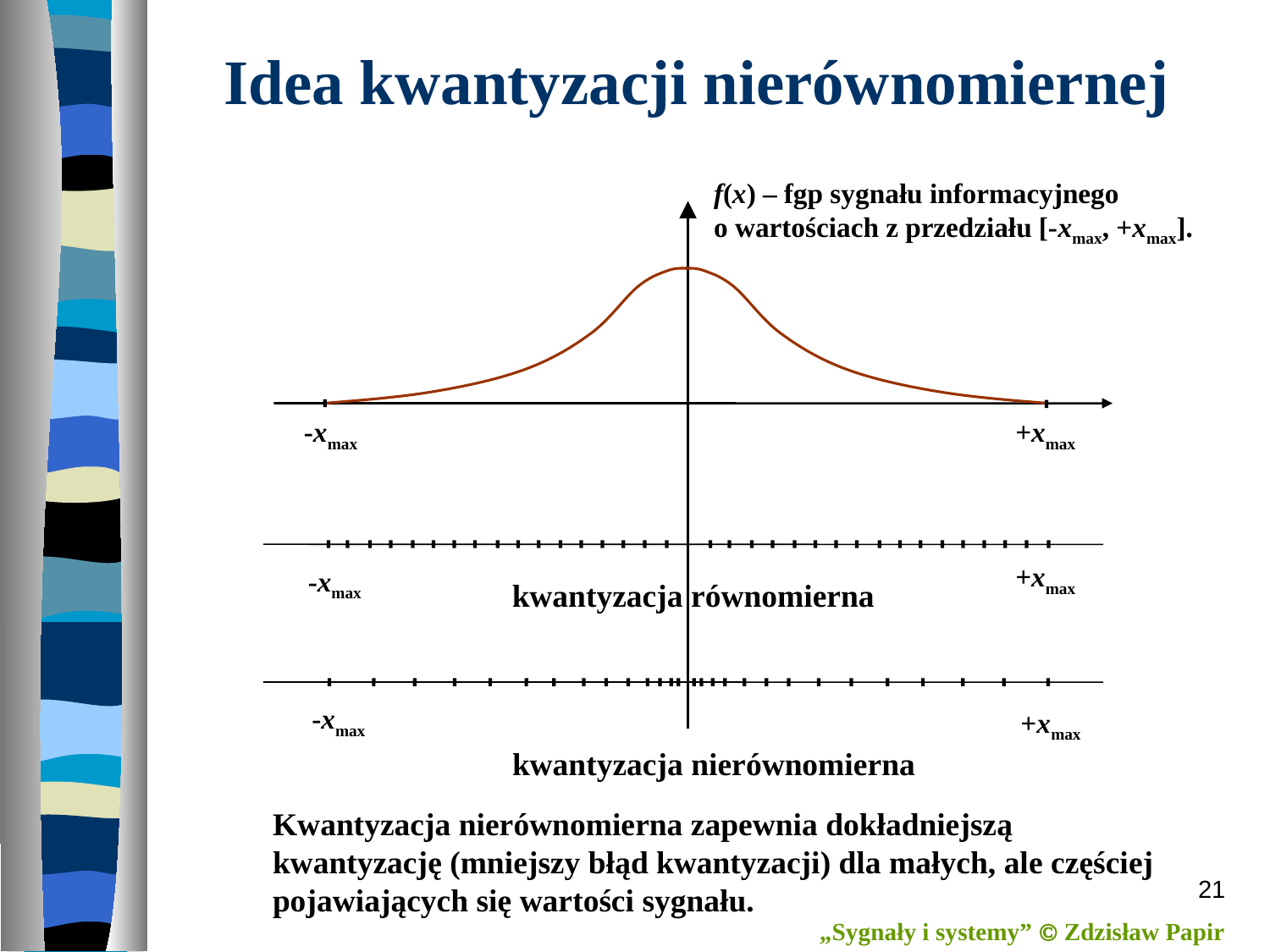

Idea kwantyzacji nierównomiernej
f(x) – fgp sygnału informacyjnego
o wartościach z przedziału [-xmax, +xmax].

-xmax
+xmax

+xmax
-xmax
kwantyzacja równomierna

-xmax
+xmax
kwantyzacja nierównomierna
Kwantyzacja nierównomierna zapewnia dokładniejszą kwantyzację (mniejszy błąd kwantyzacji) dla małych, ale częściej
pojawiających się wartości sygnału.
21
„Sygnały i systemy” © Zdzisław Papir